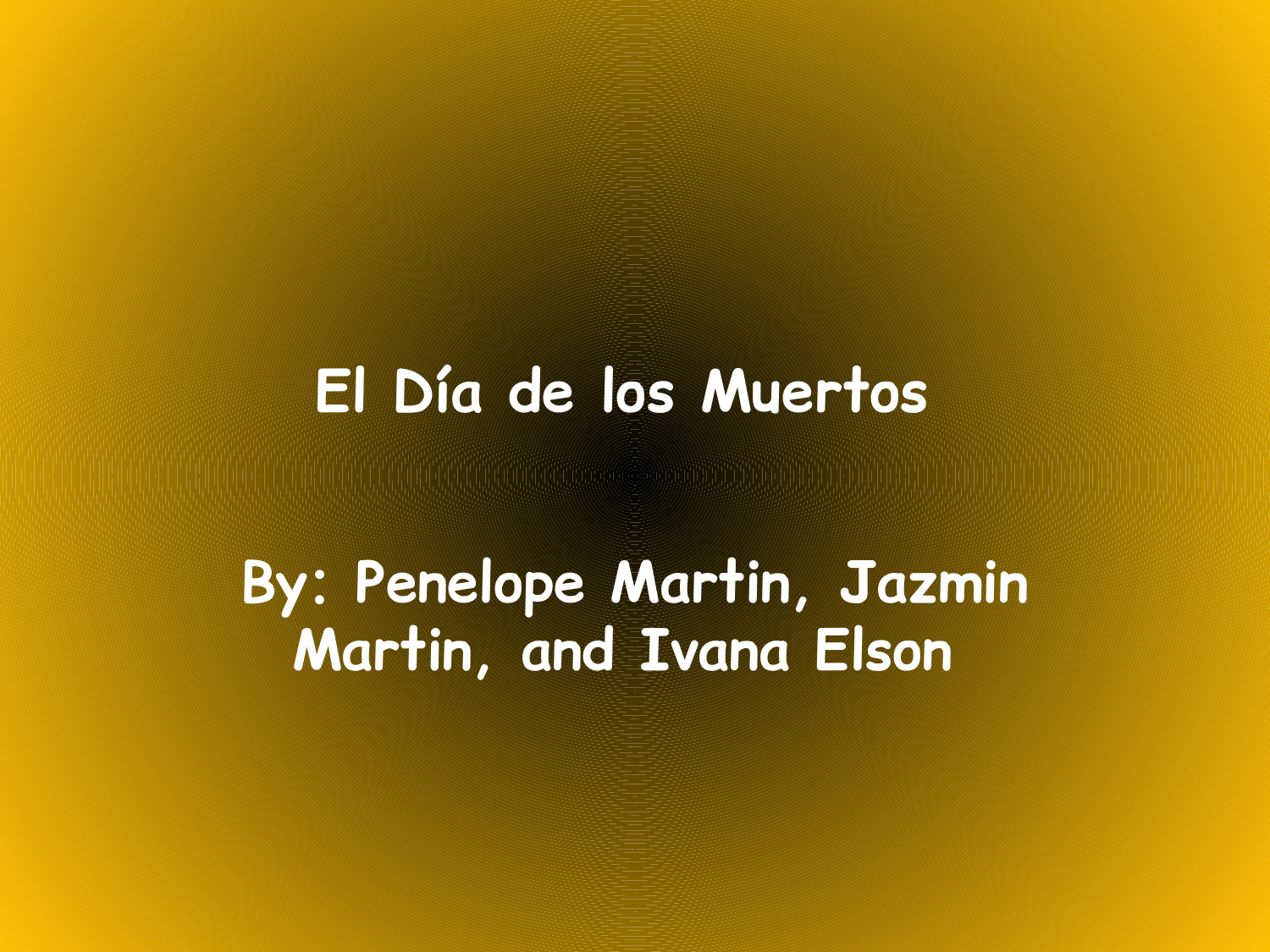

# El Día de los Muertos
By: Penelope Martin, Jazmin Martin, and Ivana Elson